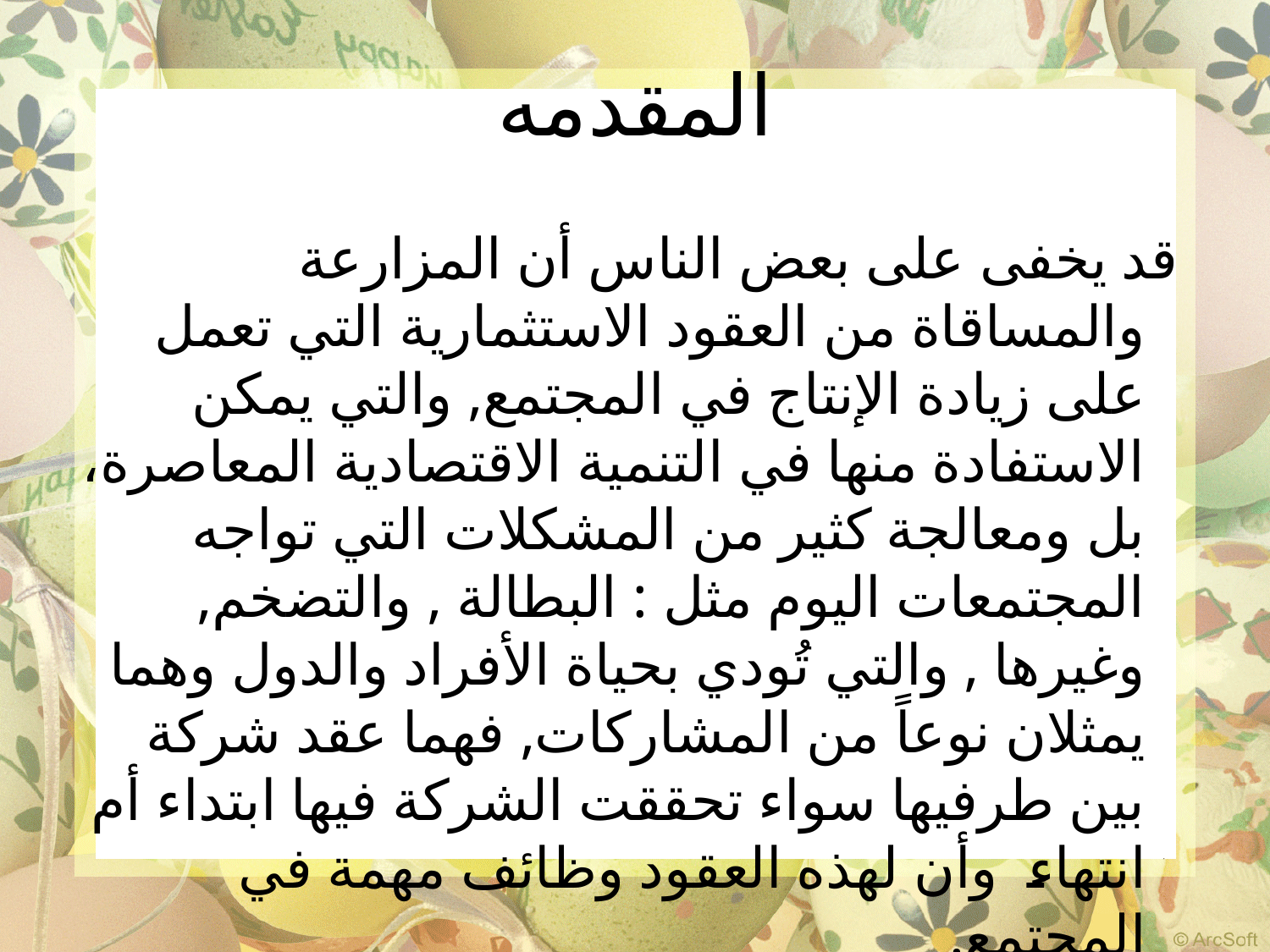

# المقدمه
 قد يخفى على بعض الناس أن المزارعة والمساقاة من العقود الاستثمارية التي تعمل على زيادة الإنتاج في المجتمع, والتي يمكن الاستفادة منها في التنمية الاقتصادية المعاصرة، بل ومعالجة كثير من المشكلات التي تواجه المجتمعات اليوم مثل : البطالة , والتضخم, وغيرها , والتي تُودي بحياة الأفراد والدول وهما يمثلان نوعاً من المشاركات, فهما عقد شركة بين طرفيها سواء تحققت الشركة فيها ابتداء أم انتهاء  وأن لهذه العقود وظائف مهمة في المجتمع.